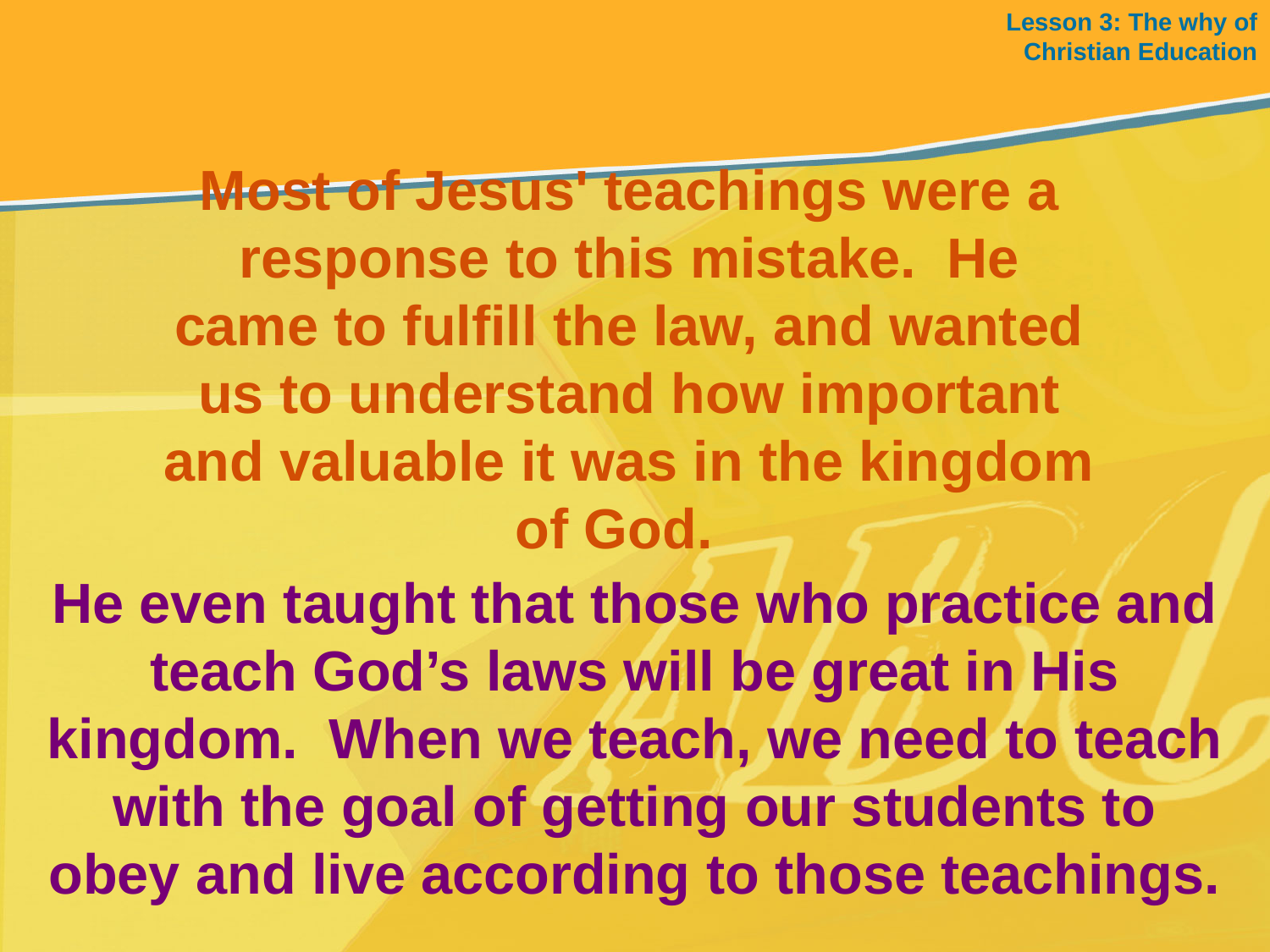

Lesson 3: The why of Christian Education
Most of Jesus' teachings were a response to this mistake.  He came to fulfill the law, and wanted us to understand how important and valuable it was in the kingdom of God.
He even taught that those who practice and teach God’s laws will be great in His kingdom.  When we teach, we need to teach with the goal of getting our students to obey and live according to those teachings.